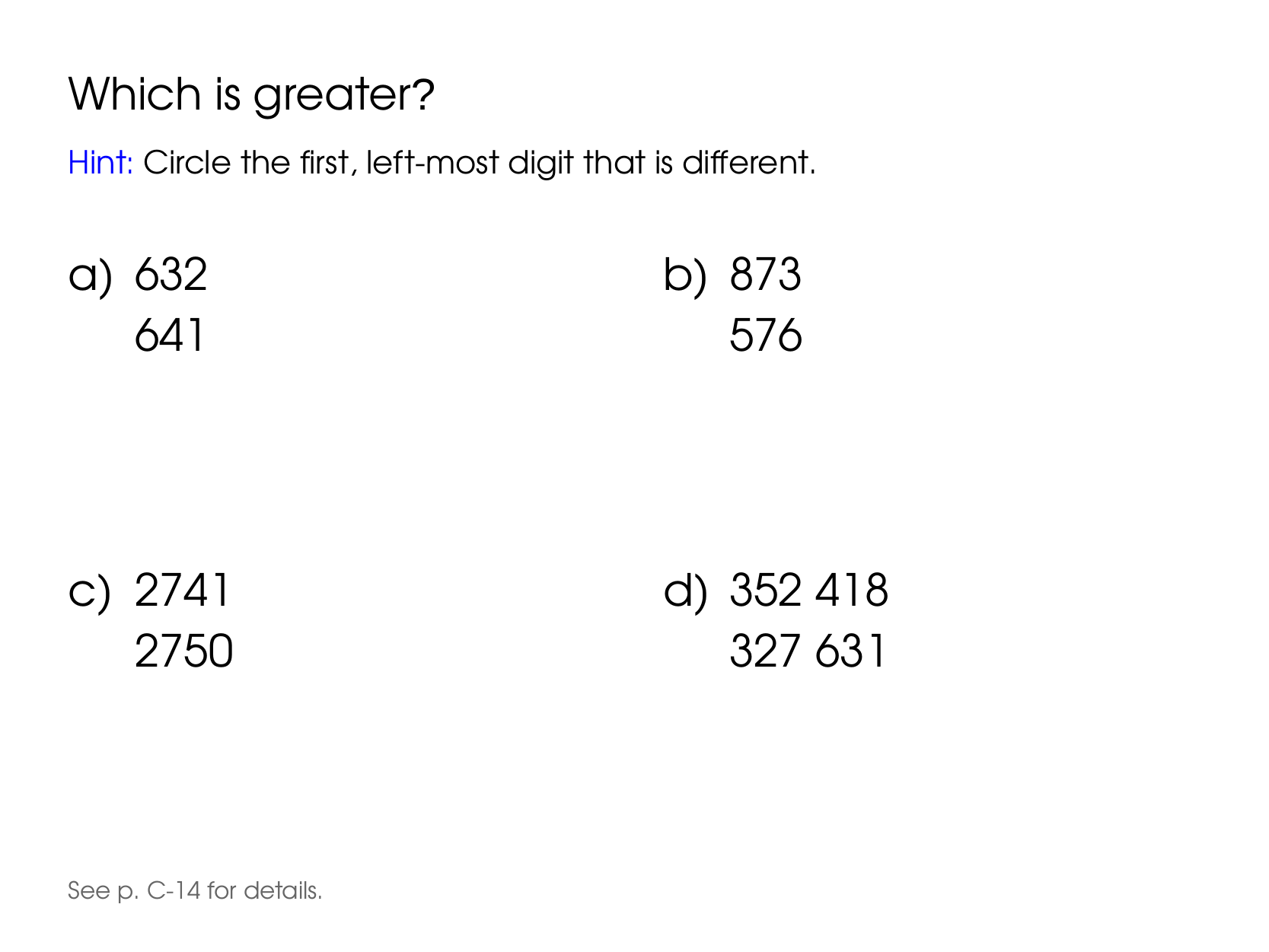

Which is greater?
Hint: Circle the first, left-most digit that is different.
a)
632641
b)
873576
c)
27412750
d)
352 418
​327 631
See p. C-14 for details.